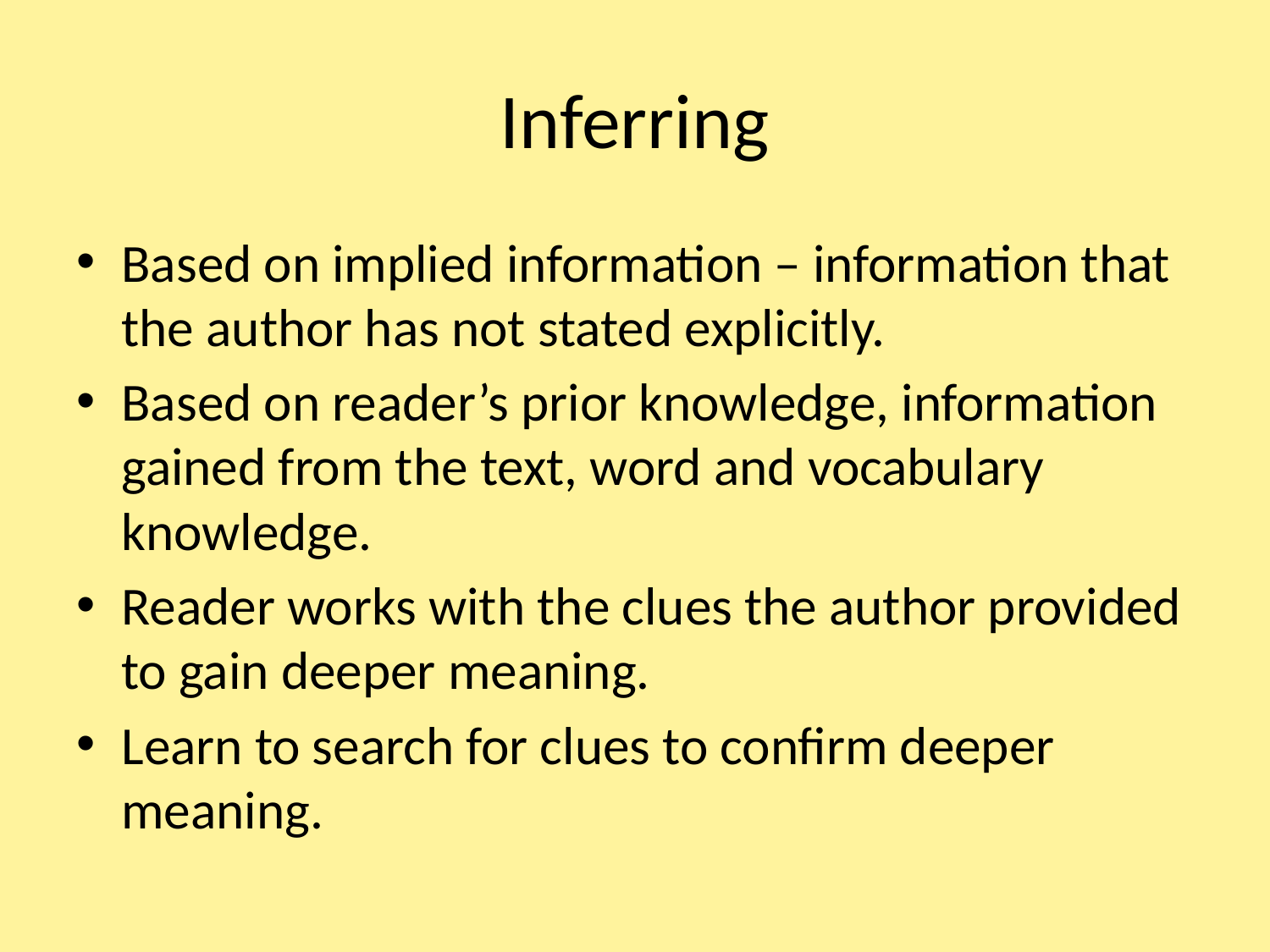

# Inferring
Based on implied information – information that the author has not stated explicitly.
Based on reader’s prior knowledge, information gained from the text, word and vocabulary knowledge.
Reader works with the clues the author provided to gain deeper meaning.
Learn to search for clues to confirm deeper meaning.